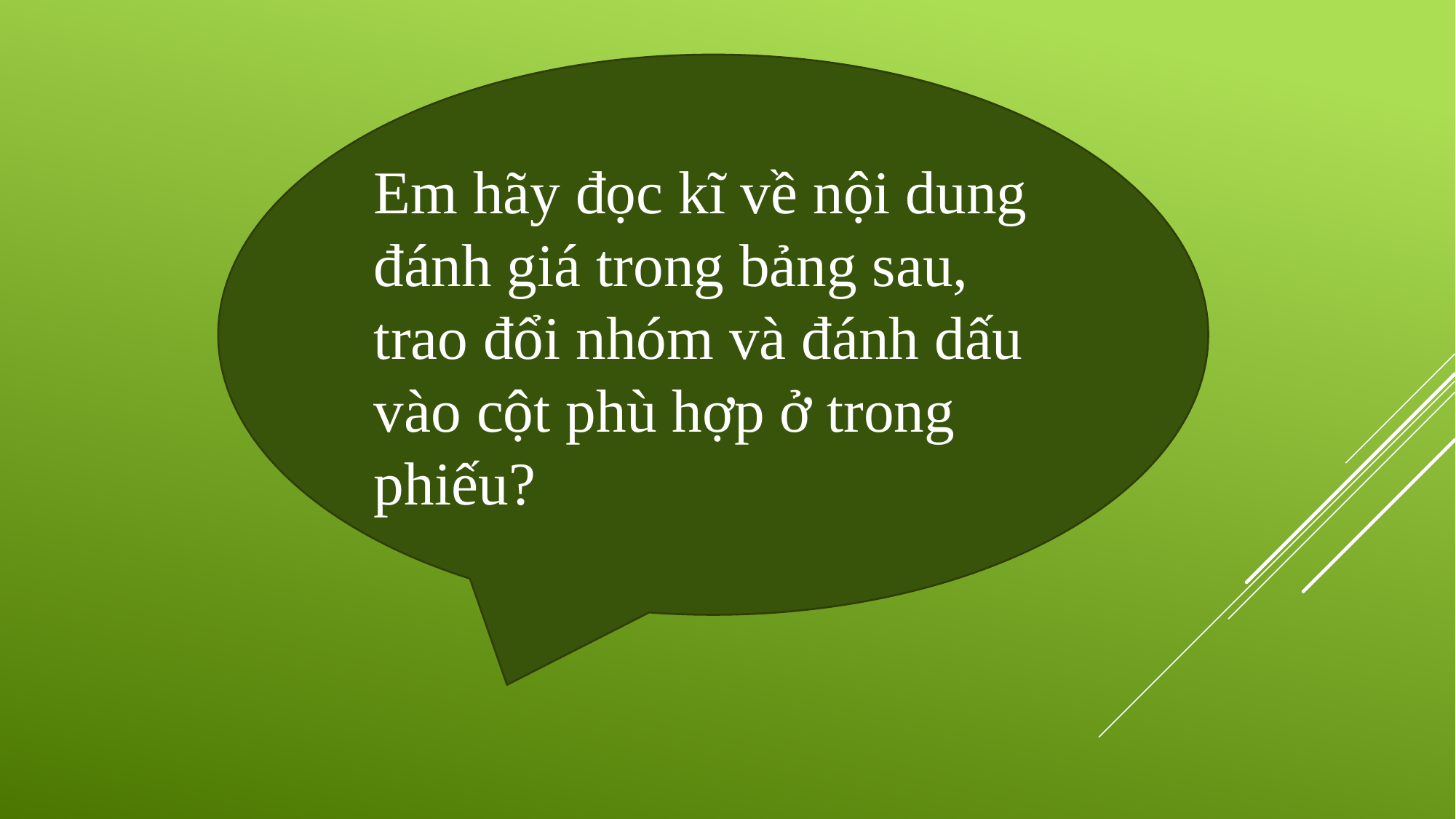

Em hãy đọc kĩ về nội dung đánh giá trong bảng sau, trao đổi nhóm và đánh dấu vào cột phù hợp ở trong phiếu?